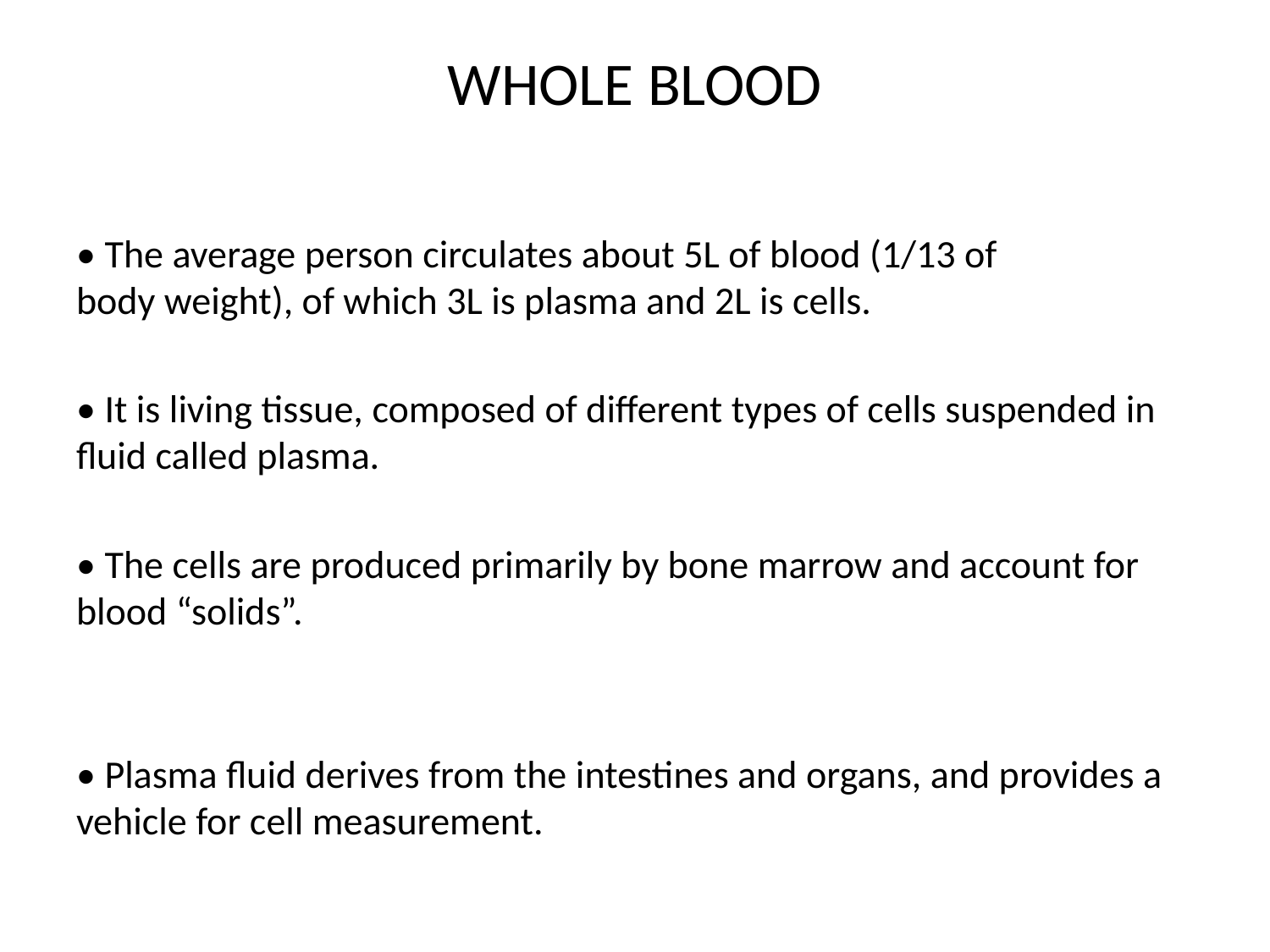

# WHOLE BLOOD
• The average person circulates about 5L of blood (1/13 of                 body weight), of which 3L is plasma and 2L is cells.

• It is living tissue, composed of different types of cells suspended in fluid called plasma.

• The cells are produced primarily by bone marrow and account for blood “solids”.

• Plasma fluid derives from the intestines and organs, and provides a vehicle for cell measurement.